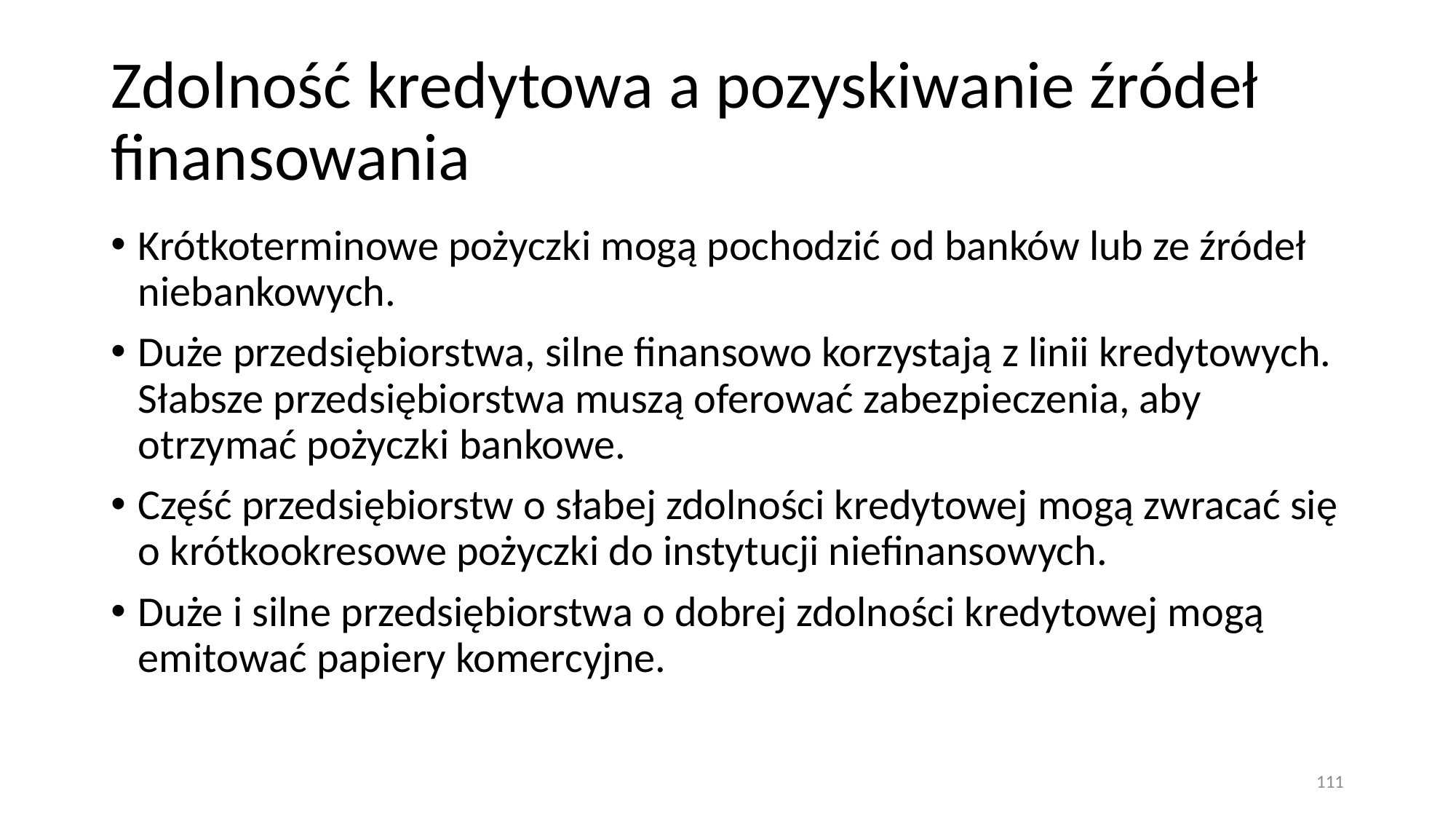

# Zdolność kredytowa a pozyskiwanie źródeł finansowania
Krótkoterminowe pożyczki mogą pochodzić od banków lub ze źródeł niebankowych.
Duże przedsiębiorstwa, silne finansowo korzystają z linii kredytowych. Słabsze przedsiębiorstwa muszą oferować zabezpieczenia, aby otrzymać pożyczki bankowe.
Część przedsiębiorstw o słabej zdolności kredytowej mogą zwracać się o krótkookresowe pożyczki do instytucji niefinansowych.
Duże i silne przedsiębiorstwa o dobrej zdolności kredytowej mogą emitować papiery komercyjne.

111